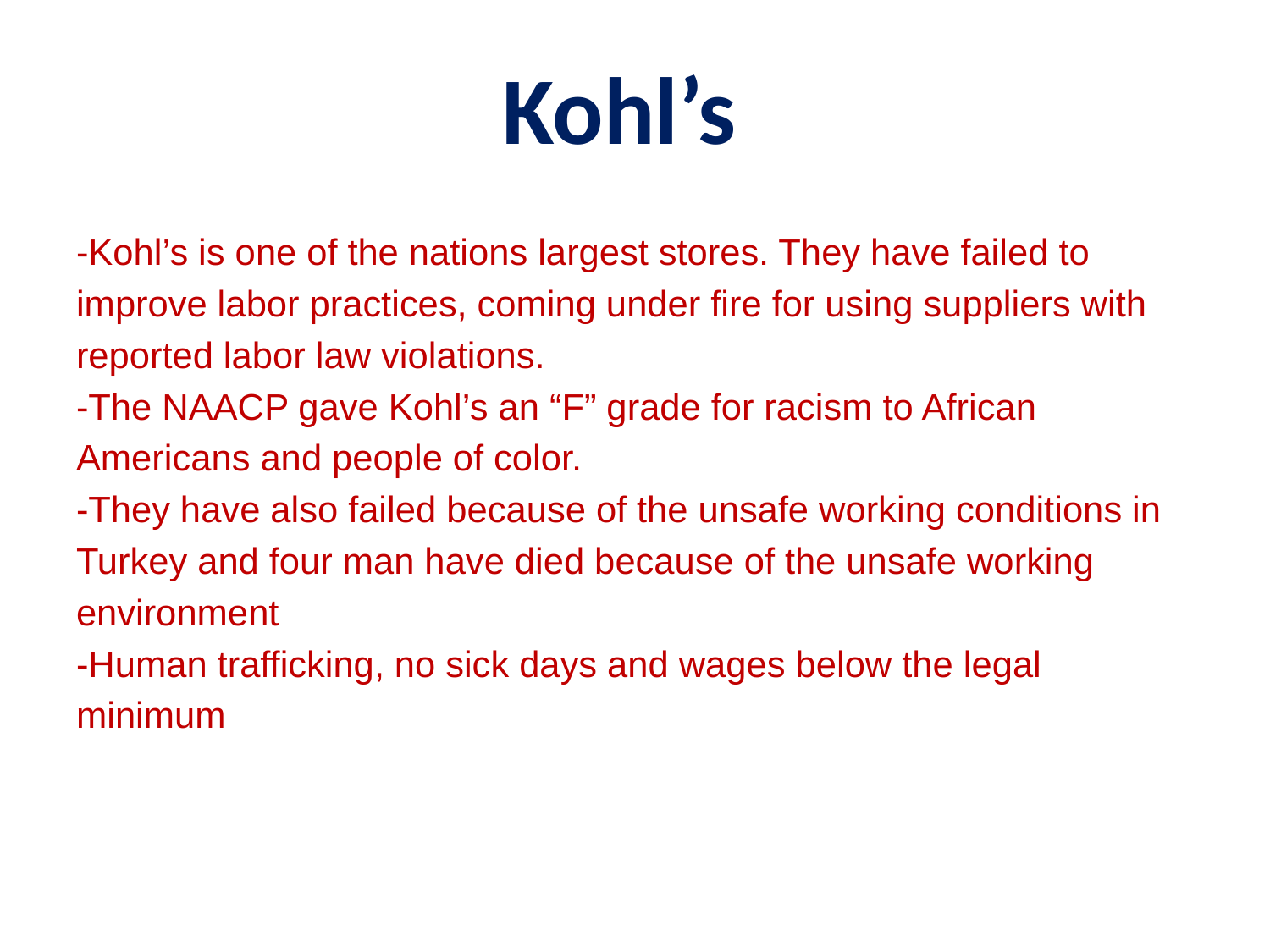

Kohl’s
-Kohl’s is one of the nations largest stores. They have failed to
improve labor practices, coming under fire for using suppliers with
reported labor law violations.
-The NAACP gave Kohl’s an “F” grade for racism to African
Americans and people of color.
-They have also failed because of the unsafe working conditions in
Turkey and four man have died because of the unsafe working
environment
-Human trafficking, no sick days and wages below the legal
minimum